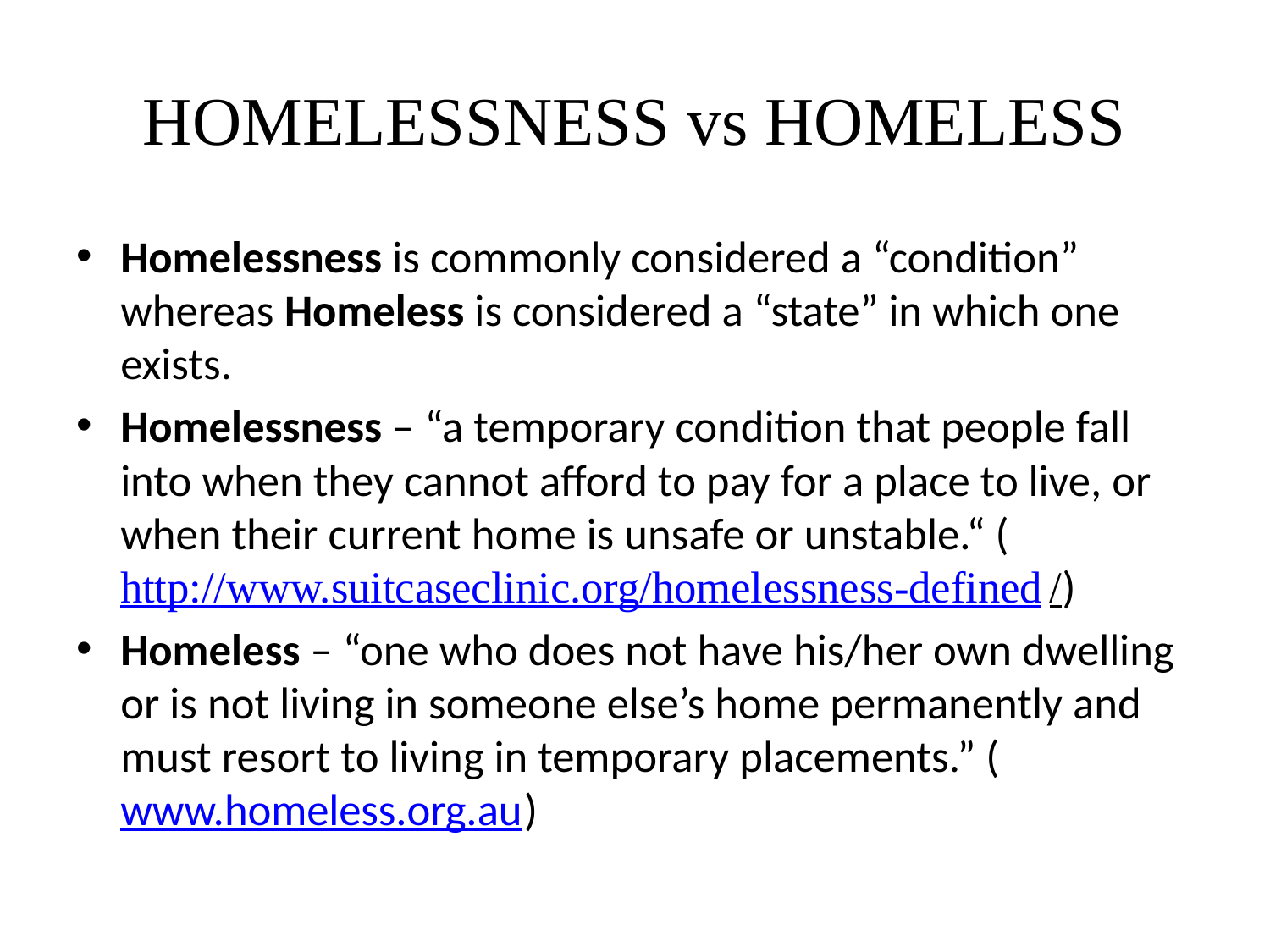

# HOMELESSNESS vs HOMELESS
Homelessness is commonly considered a “condition” whereas Homeless is considered a “state” in which one exists.
Homelessness – “a temporary condition that people fall into when they cannot afford to pay for a place to live, or when their current home is unsafe or unstable.“ (http://www.suitcaseclinic.org/homelessness-defined/)
Homeless – “one who does not have his/her own dwelling or is not living in someone else’s home permanently and must resort to living in temporary placements.” (www.homeless.org.au)